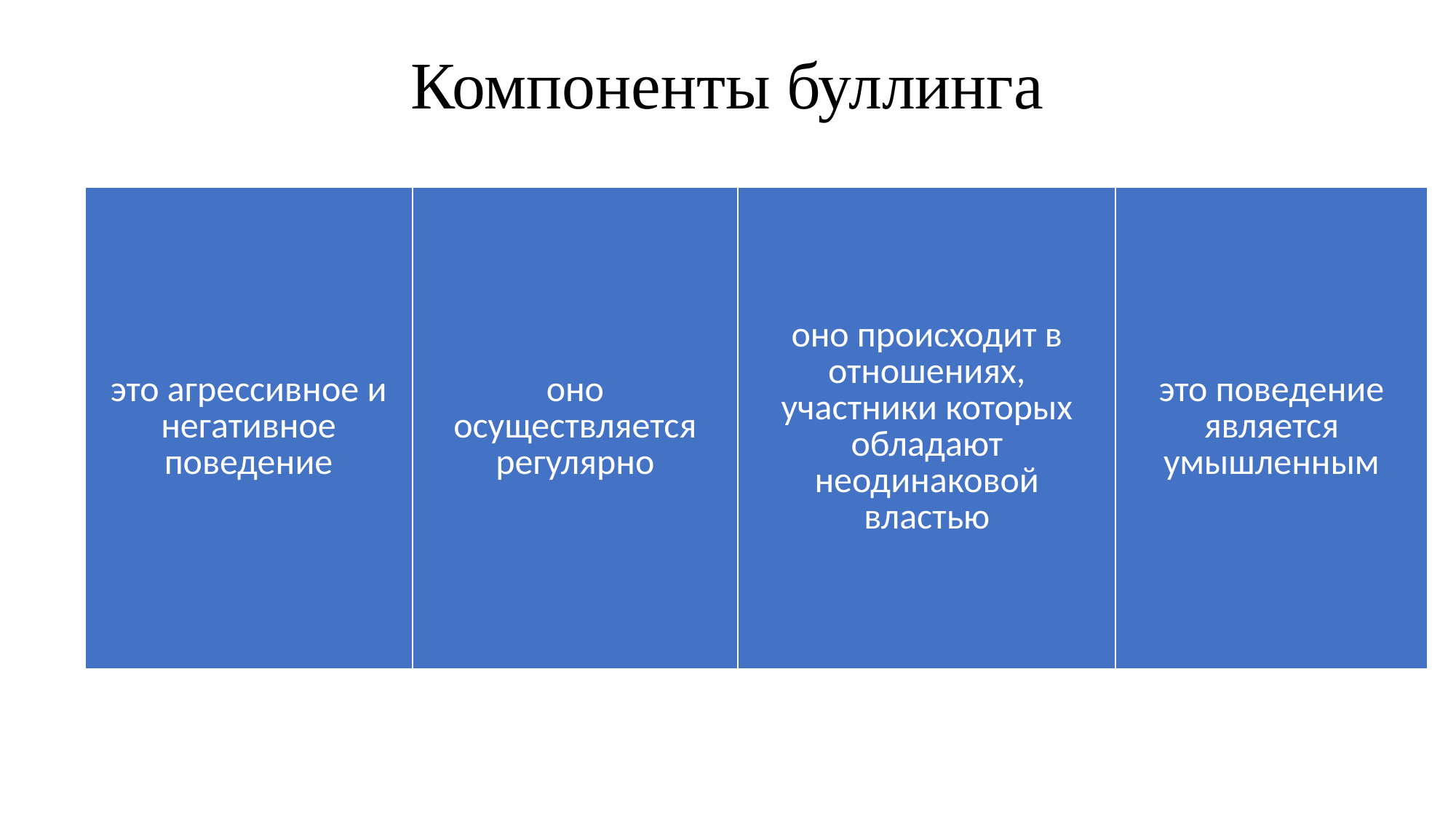

# Компоненты буллинга

| это агрессивное и негативное поведение | оно осуществляется регулярно | оно происходит в отношениях, участники которых обладают неодинаковой властью | это поведение является умышленным |
| --- | --- | --- | --- |